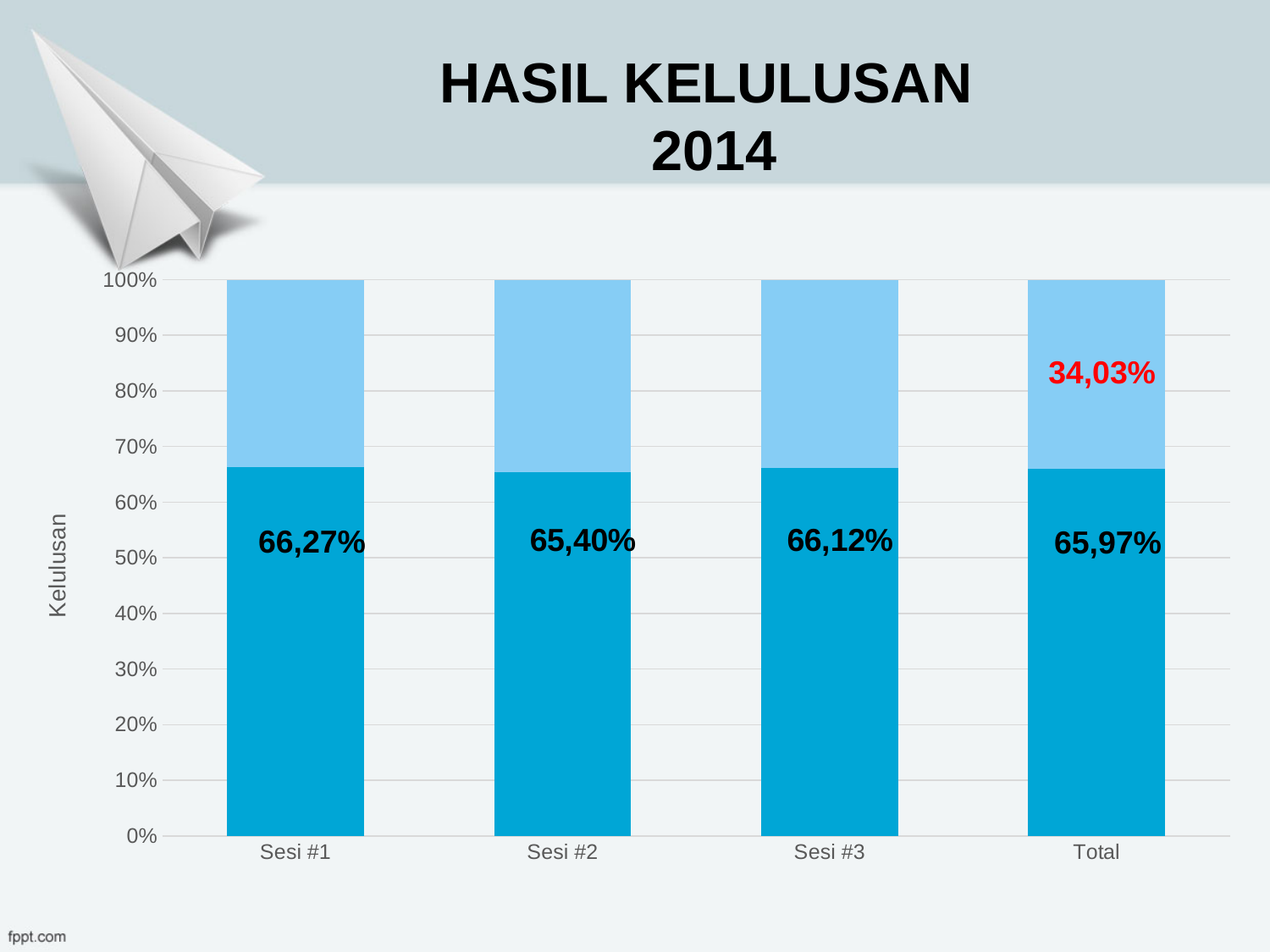

# HASIL KELULUSAN 2014

### Chart

| Category | Lulus | Tidak Lulus |
|---|---|---|
| Sesi #1 | 2932.0 | 1492.0 |
| Sesi #2 | 1862.0 | 985.0 |
| Sesi #3 | 1093.0 | 560.0 |
| Total | 5887.0 | 3037.0 |
34,03%
66,27%
65,97%